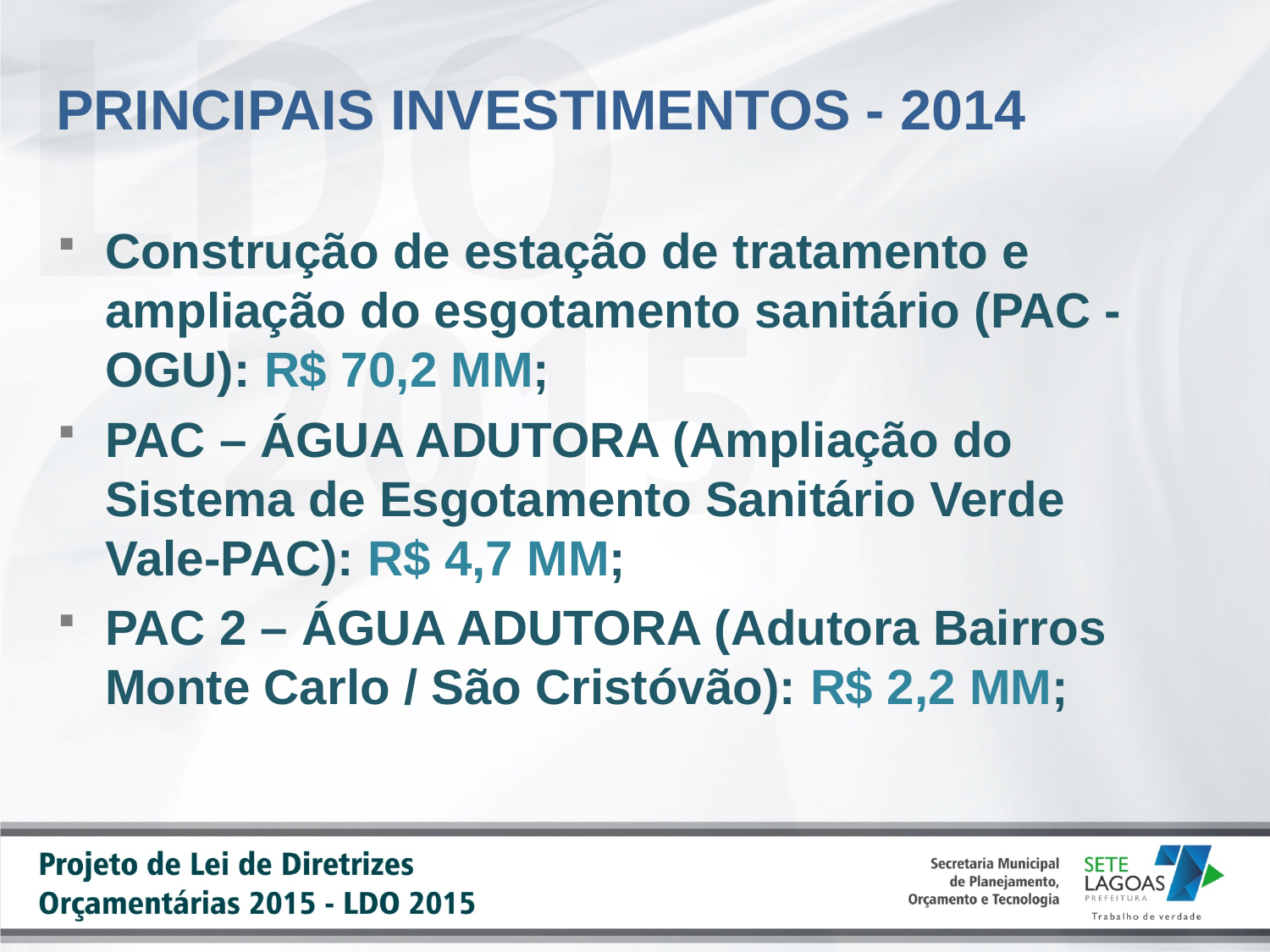

# PRINCIPAIS INVESTIMENTOS - 2014
Construção de estação de tratamento e ampliação do esgotamento sanitário (PAC - OGU): R$ 70,2 MM;
PAC – ÁGUA ADUTORA (Ampliação do Sistema de Esgotamento Sanitário Verde Vale-PAC): R$ 4,7 MM;
PAC 2 – ÁGUA ADUTORA (Adutora Bairros Monte Carlo / São Cristóvão): R$ 2,2 MM;